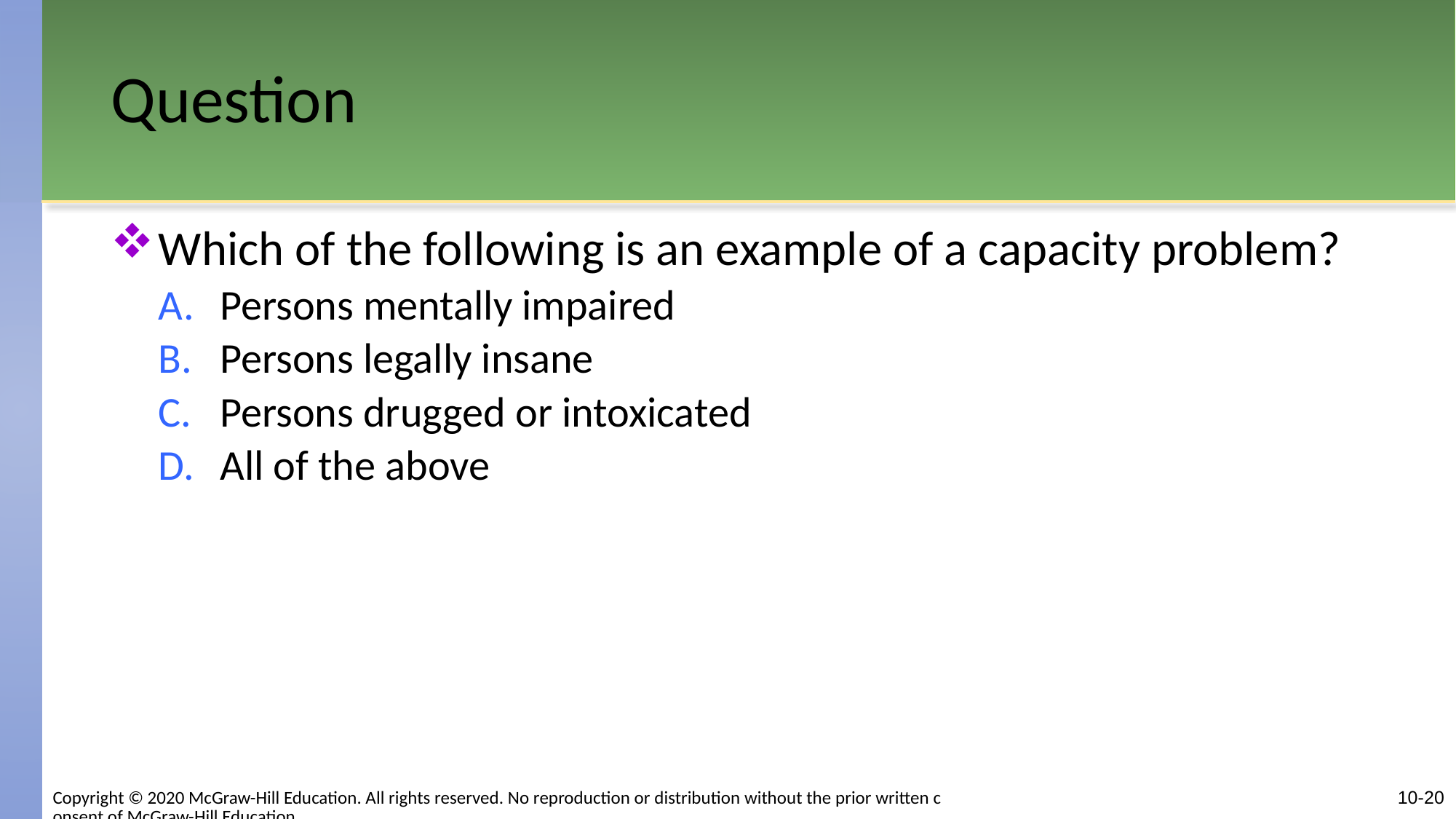

# Question
Which of the following is an example of a capacity problem?
Persons mentally impaired
Persons legally insane
Persons drugged or intoxicated
All of the above
Copyright © 2020 McGraw-Hill Education. All rights reserved. No reproduction or distribution without the prior written consent of McGraw-Hill Education.
10-20